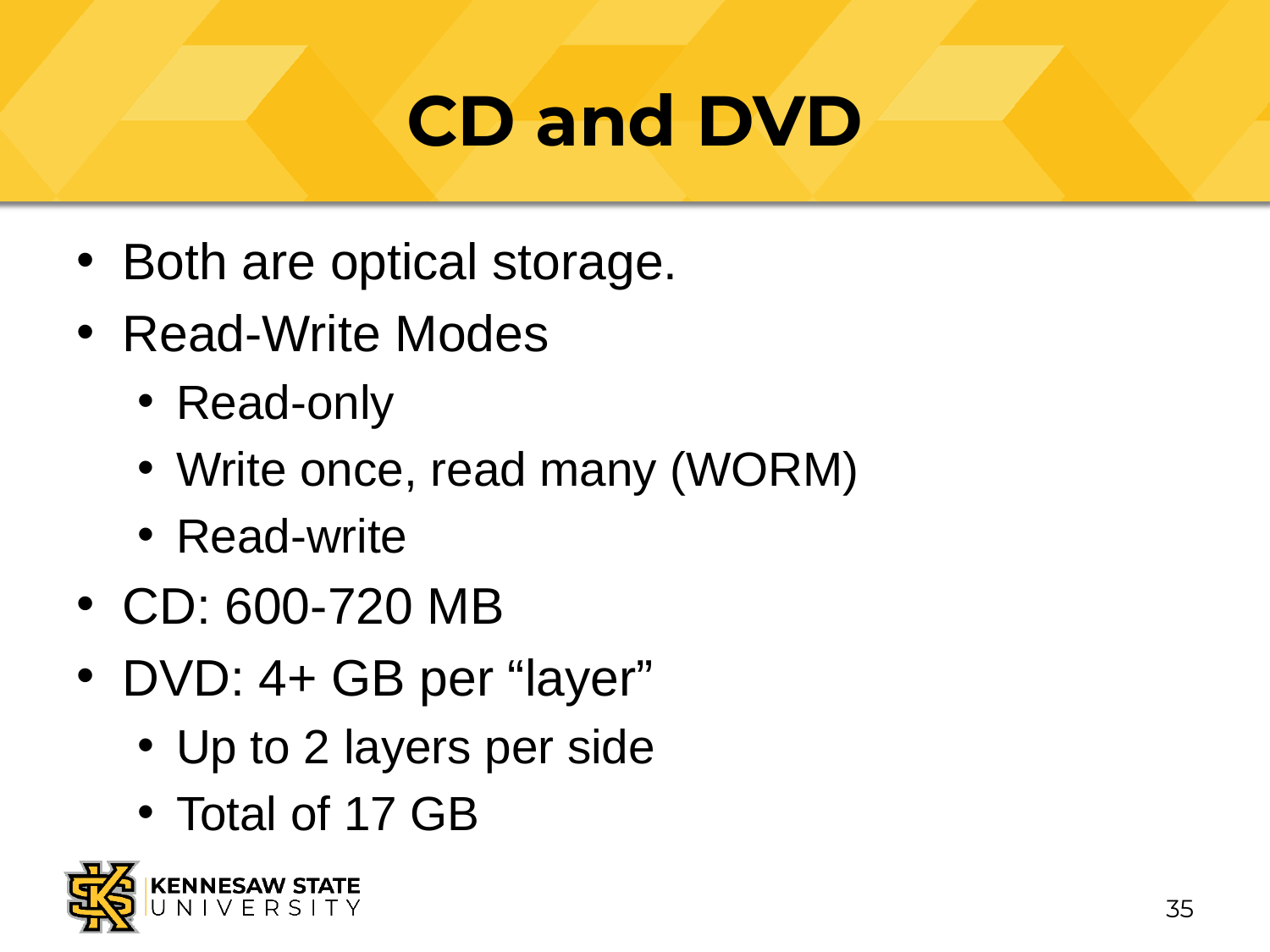

# CD and DVD
Both are optical storage.
Read-Write Modes
Read-only
Write once, read many (WORM)
Read-write
CD: 600-720 MB
DVD: 4+ GB per “layer”
Up to 2 layers per side
Total of 17 GB
35